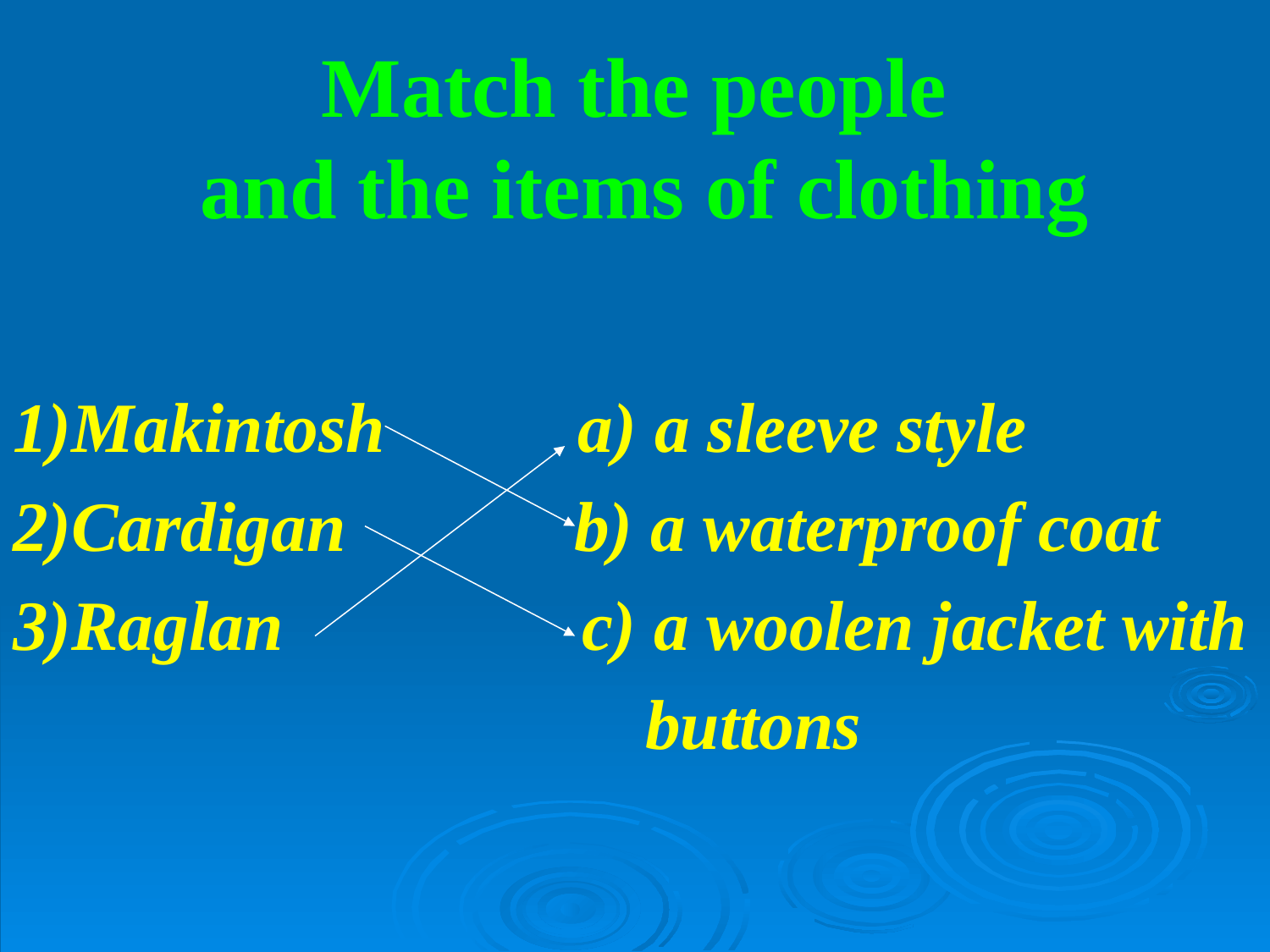

# Match the people and the items of clothing
1)Makintosh           a) a sleeve style
2)Cardigan             b) a waterproof coat
3)Raglan                 c) a woolen jacket with
                                    buttons